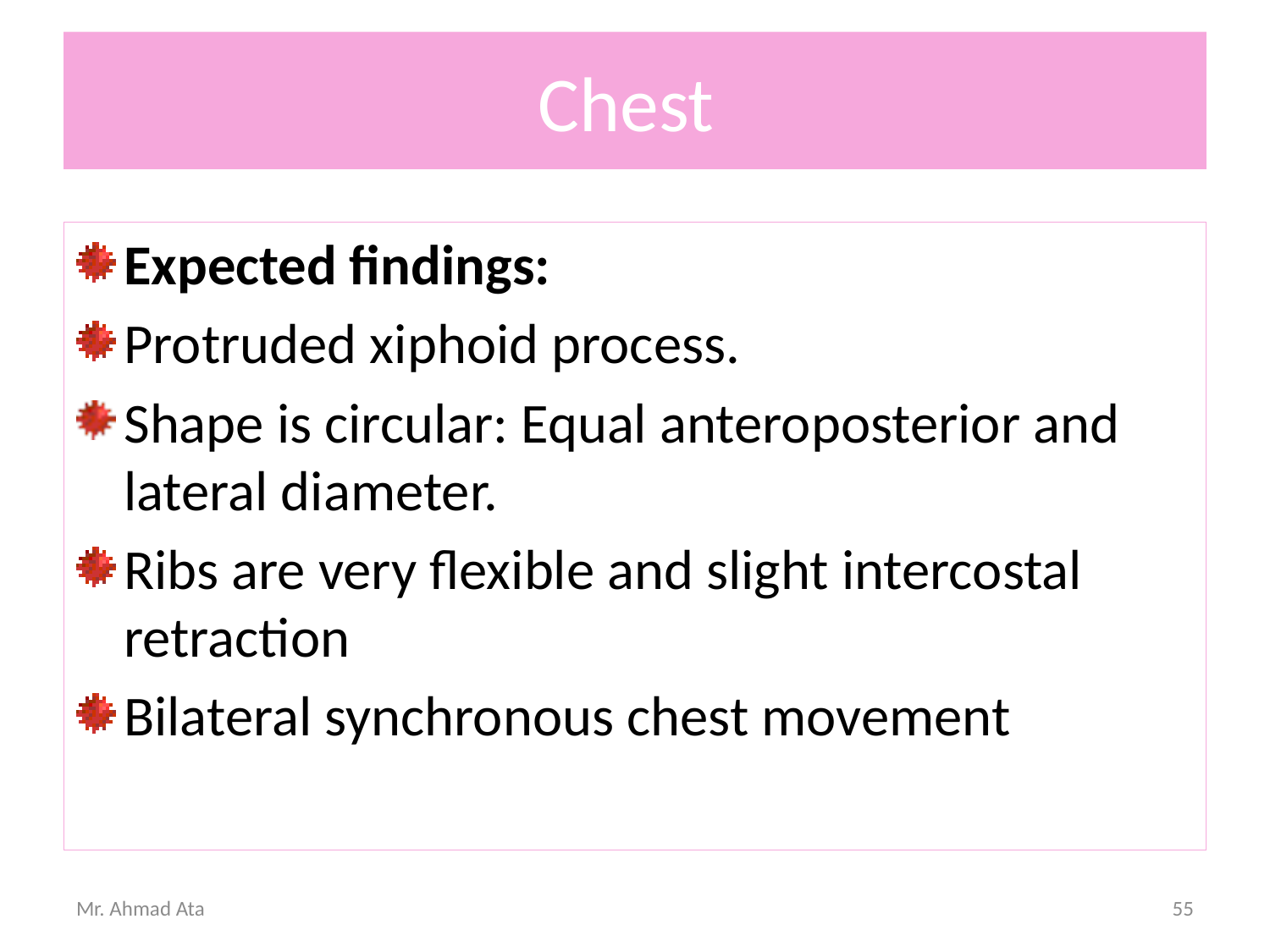

# Chest
Expected findings:
Protruded xiphoid process.
Shape is circular: Equal anteroposterior and lateral diameter.
Ribs are very flexible and slight intercostal retraction
Bilateral synchronous chest movement

Mr. Ahmad Ata
55